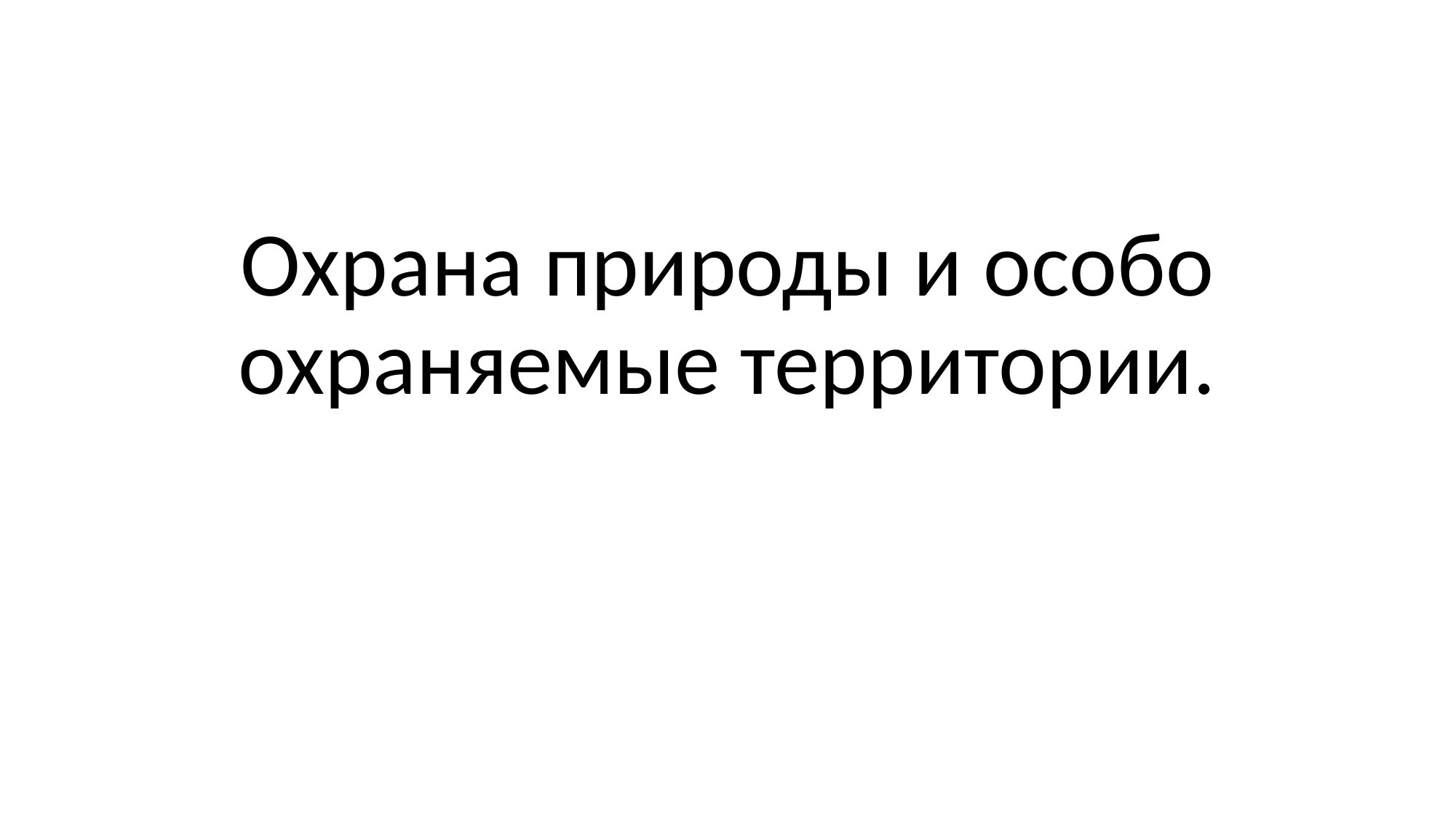

# Охрана природы и особо охраняемые территории.